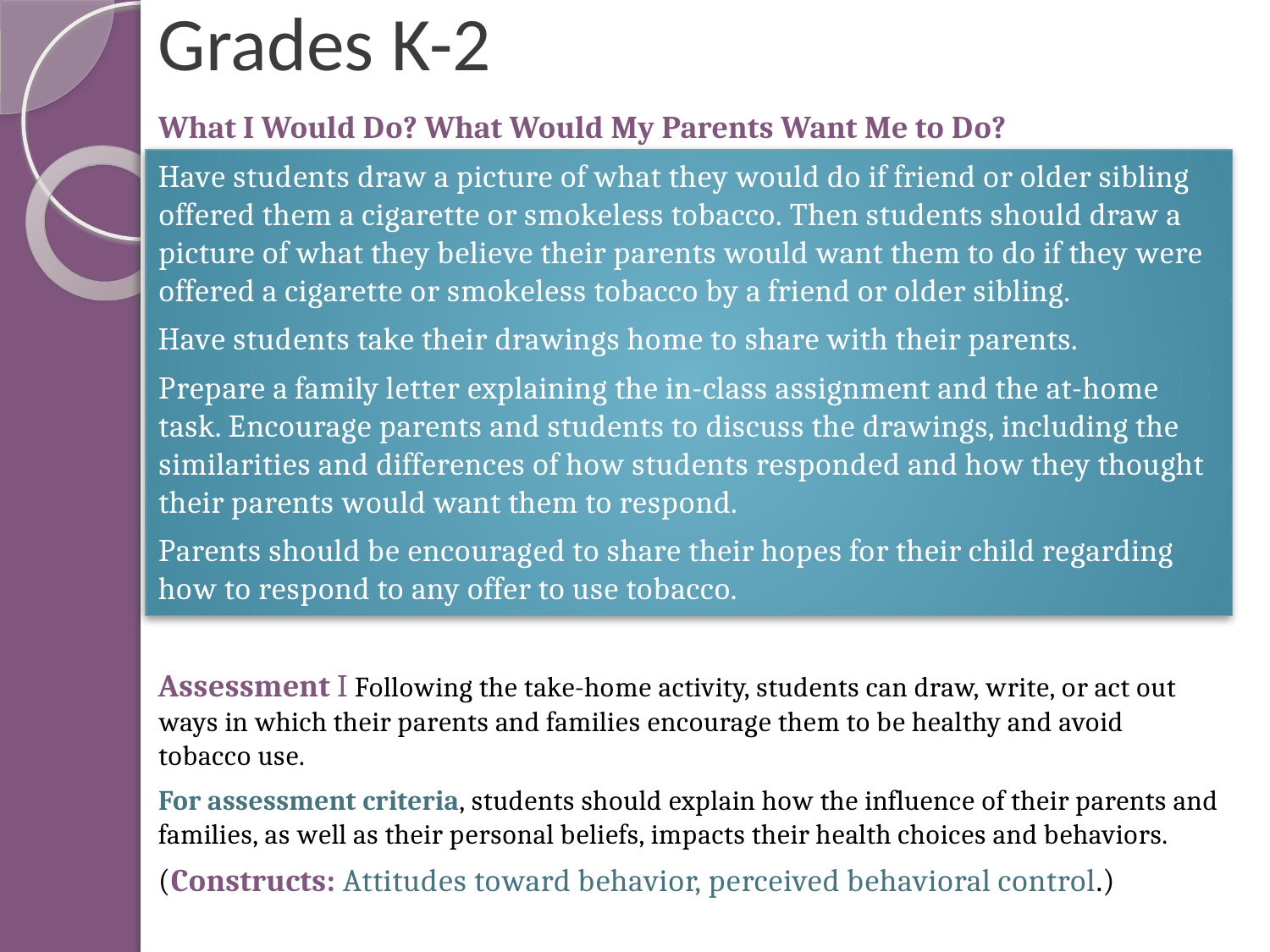

# Grades K-2
What I Would Do? What Would My Parents Want Me to Do?
Have students draw a picture of what they would do if friend or older sibling offered them a cigarette or smokeless tobacco. Then students should draw a picture of what they believe their parents would want them to do if they were offered a cigarette or smokeless tobacco by a friend or older sibling.
Have students take their drawings home to share with their parents.
Prepare a family letter explaining the in-class assignment and the at-home task. Encourage parents and students to discuss the drawings, including the similarities and differences of how students responded and how they thought their parents would want them to respond.
Parents should be encouraged to share their hopes for their child regarding how to respond to any offer to use tobacco.

Assessment I Following the take-home activity, students can draw, write, or act out ways in which their parents and families encourage them to be healthy and avoid tobacco use.
For assessment criteria, students should explain how the influence of their parents and families, as well as their personal beliefs, impacts their health choices and behaviors.
(Constructs: Attitudes toward behavior, perceived behavioral control.)